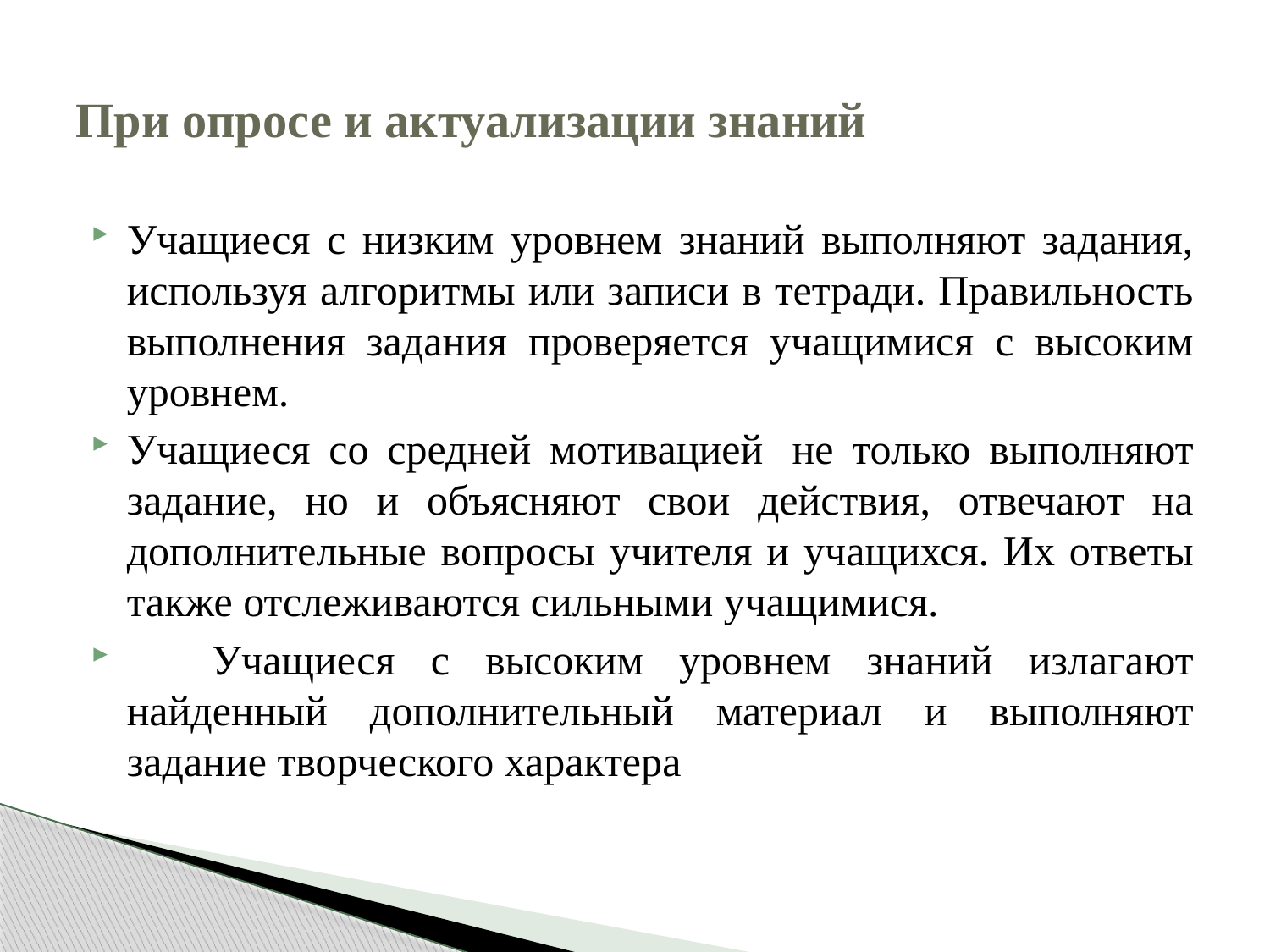

# При опросе и актуализации знаний
Учащиеся с низким уровнем знаний выполняют задания, используя алгоритмы или записи в тетради. Правильность выполнения задания проверяется учащимися с высоким уровнем.
Учащиеся со средней мотивацией  не только выполняют задание, но и объясняют свои действия, отвечают на дополнительные вопросы учителя и учащихся. Их ответы также отслеживаются сильными учащимися.
        Учащиеся с высоким уровнем знаний излагают найденный дополнительный материал и выполняют задание творческого характера